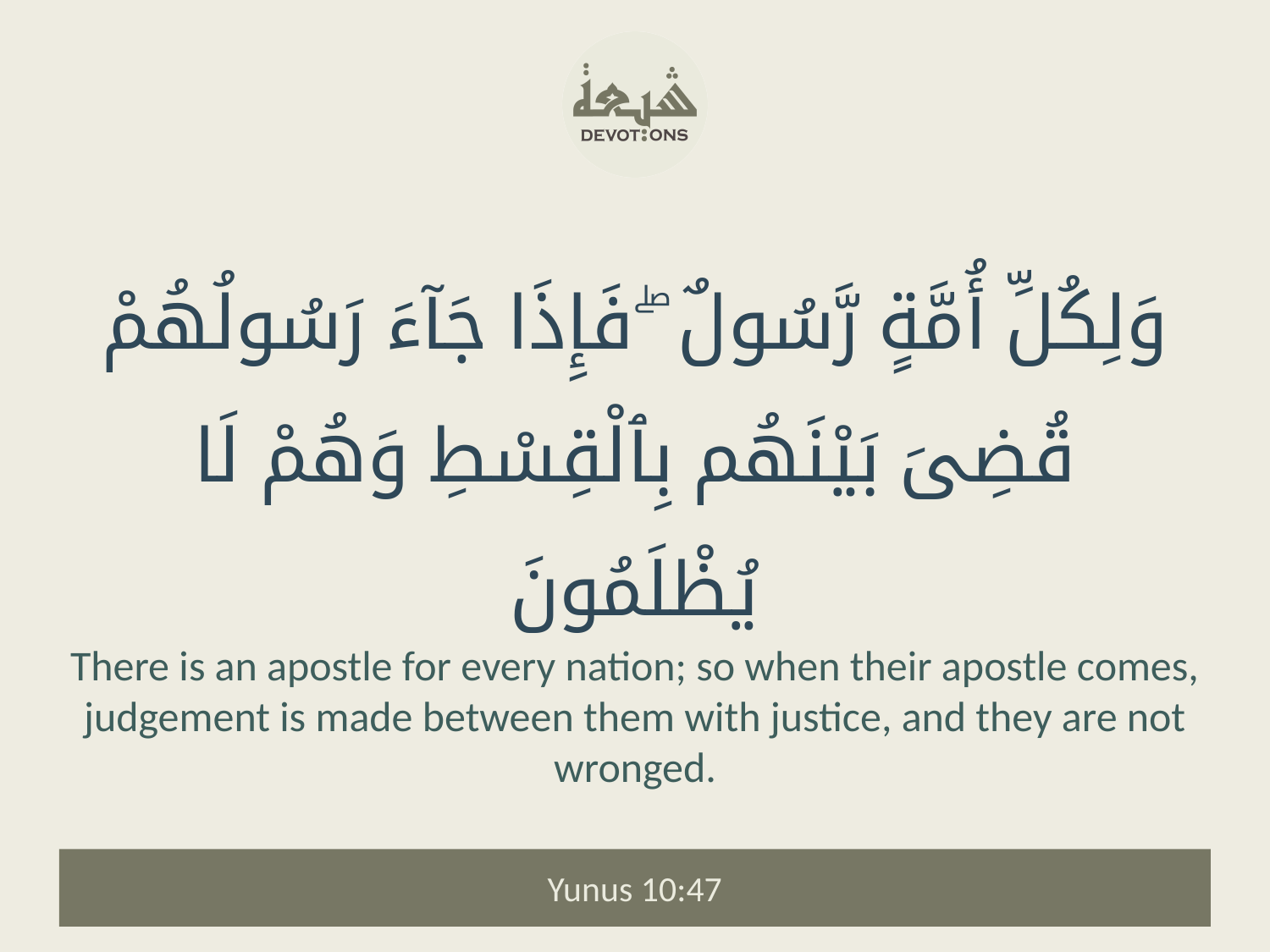

وَلِكُلِّ أُمَّةٍ رَّسُولٌ ۖ فَإِذَا جَآءَ رَسُولُهُمْ قُضِىَ بَيْنَهُم بِٱلْقِسْطِ وَهُمْ لَا يُظْلَمُونَ
There is an apostle for every nation; so when their apostle comes, judgement is made between them with justice, and they are not wronged.
Yunus 10:47